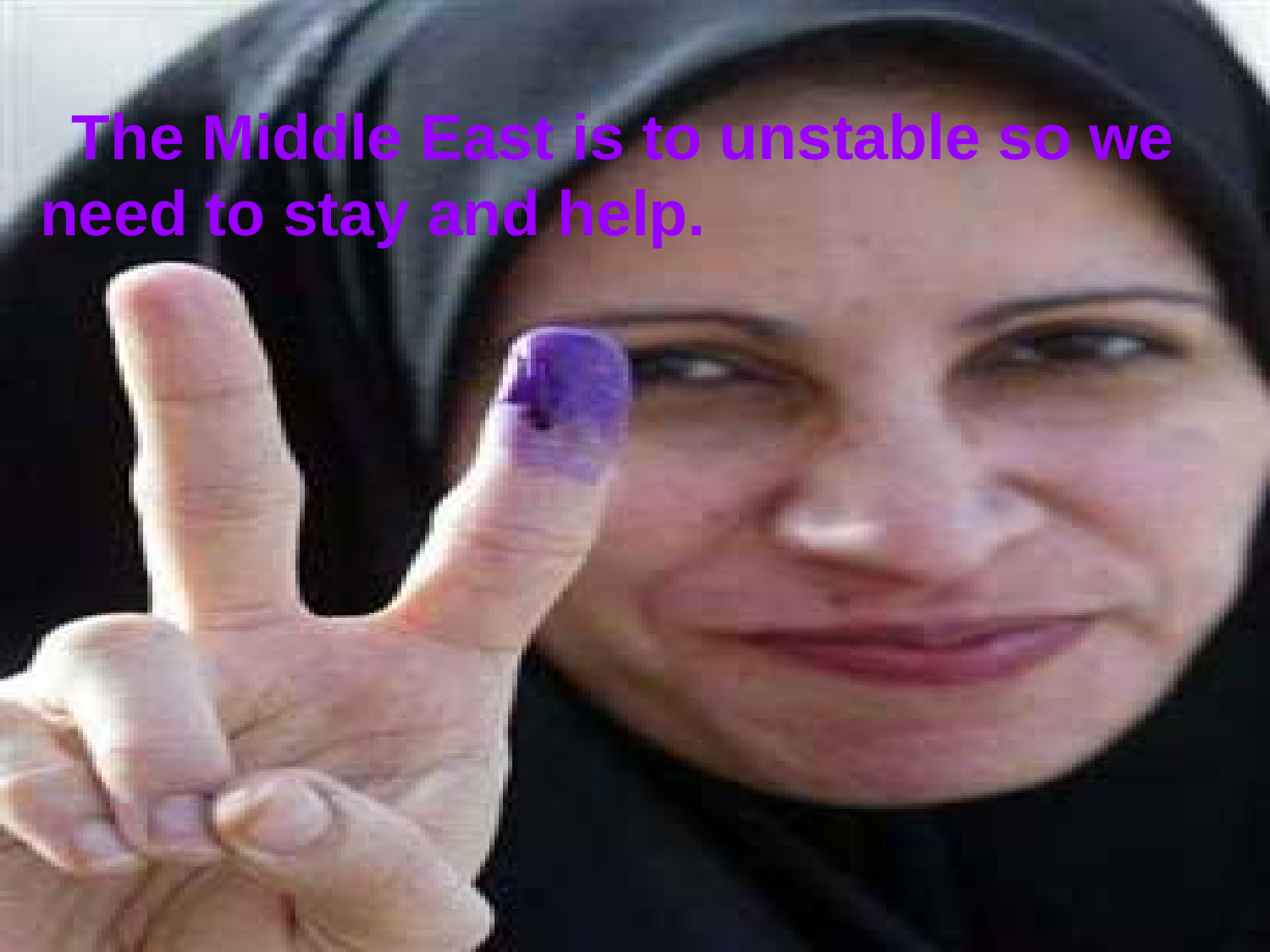

# The Middle East is to unstable so we need to stay and help.